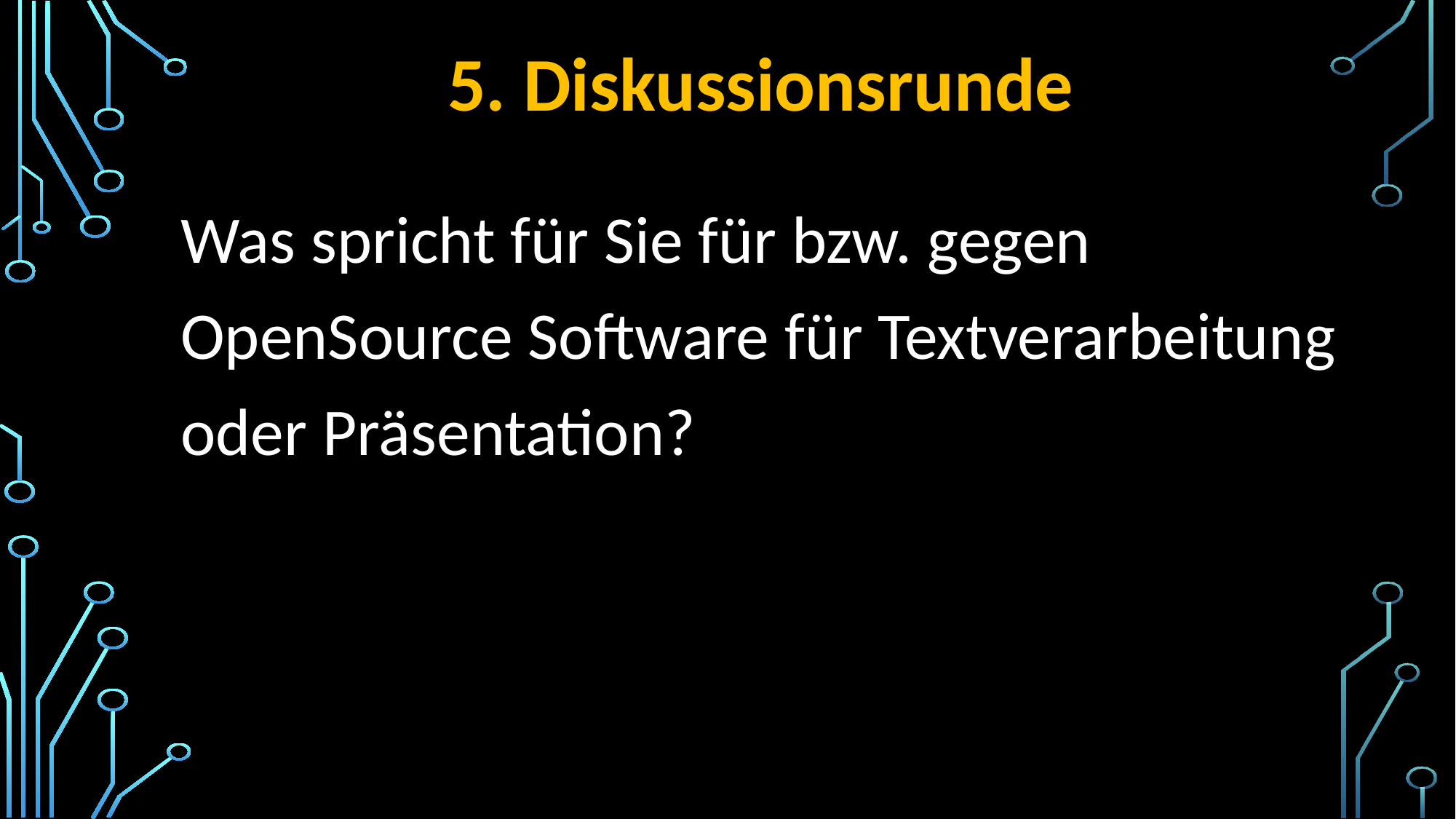

# 5. Diskussionsrunde
Was spricht für Sie für bzw. gegen OpenSource Software für Textverarbeitung oder Präsentation?